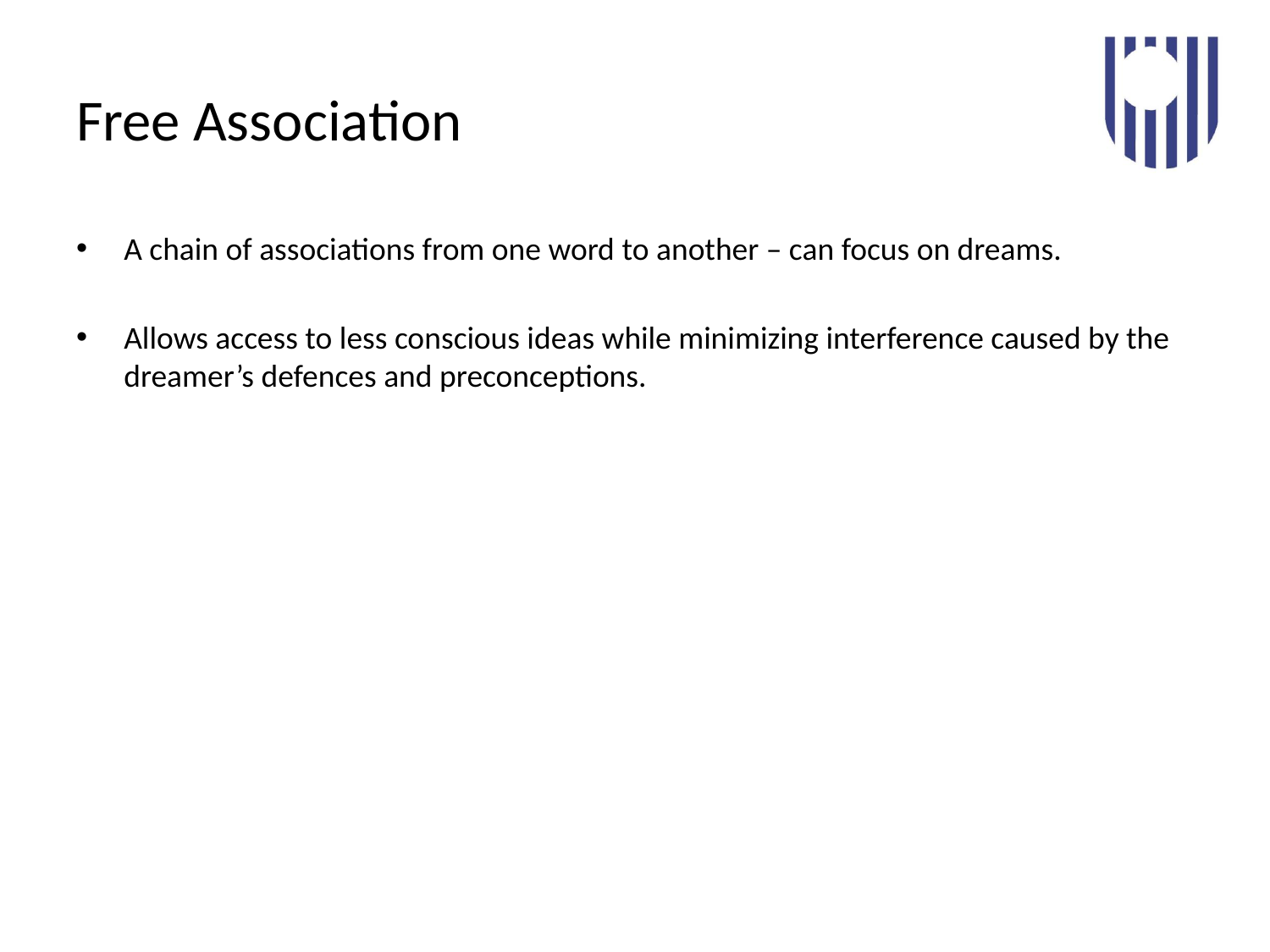

# Free Association
A chain of associations from one word to another – can focus on dreams.

Allows access to less conscious ideas while minimizing interference caused by the dreamer’s defences and preconceptions.